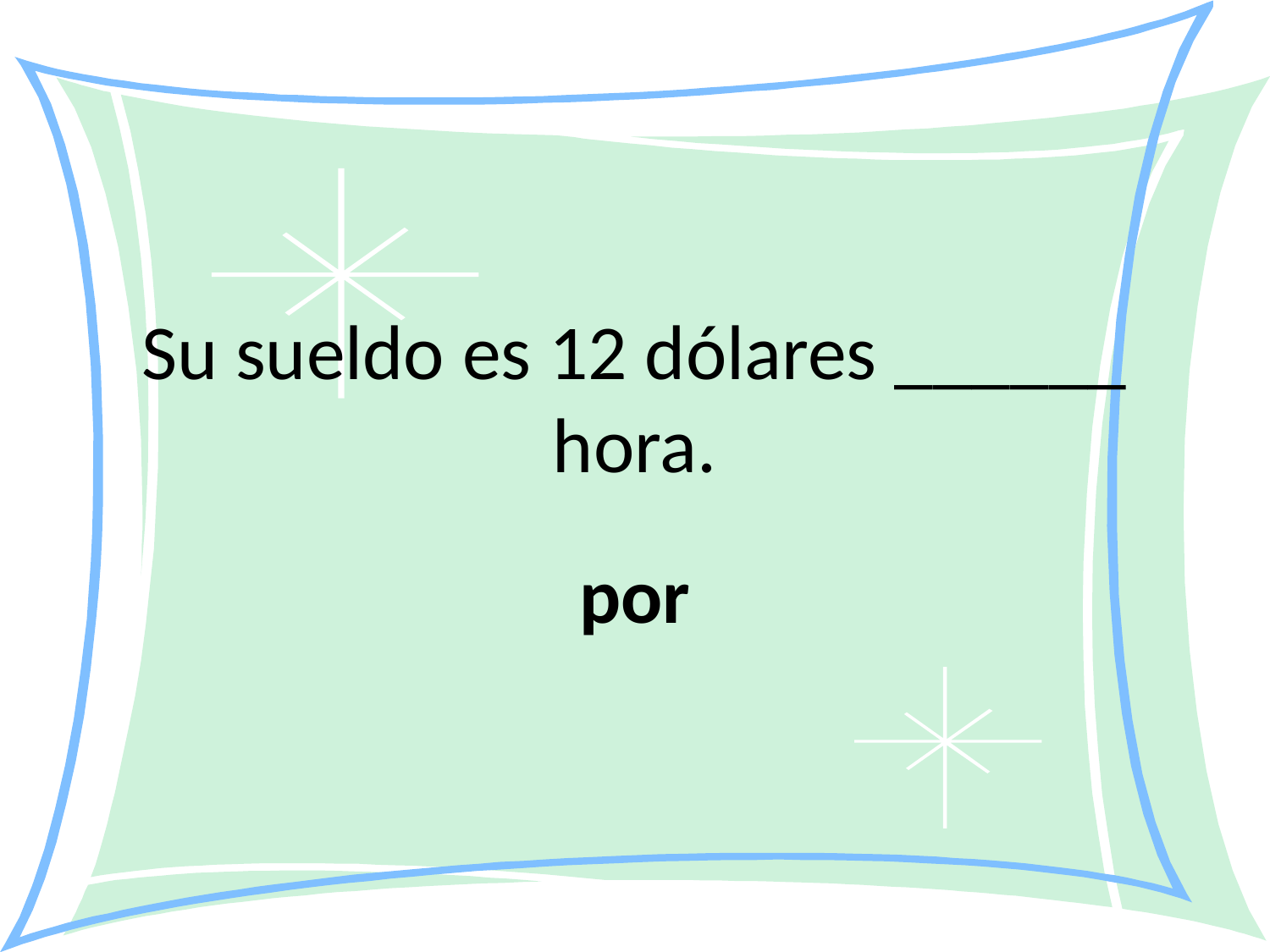

Su sueldo es 12 dólares ______ hora.
por